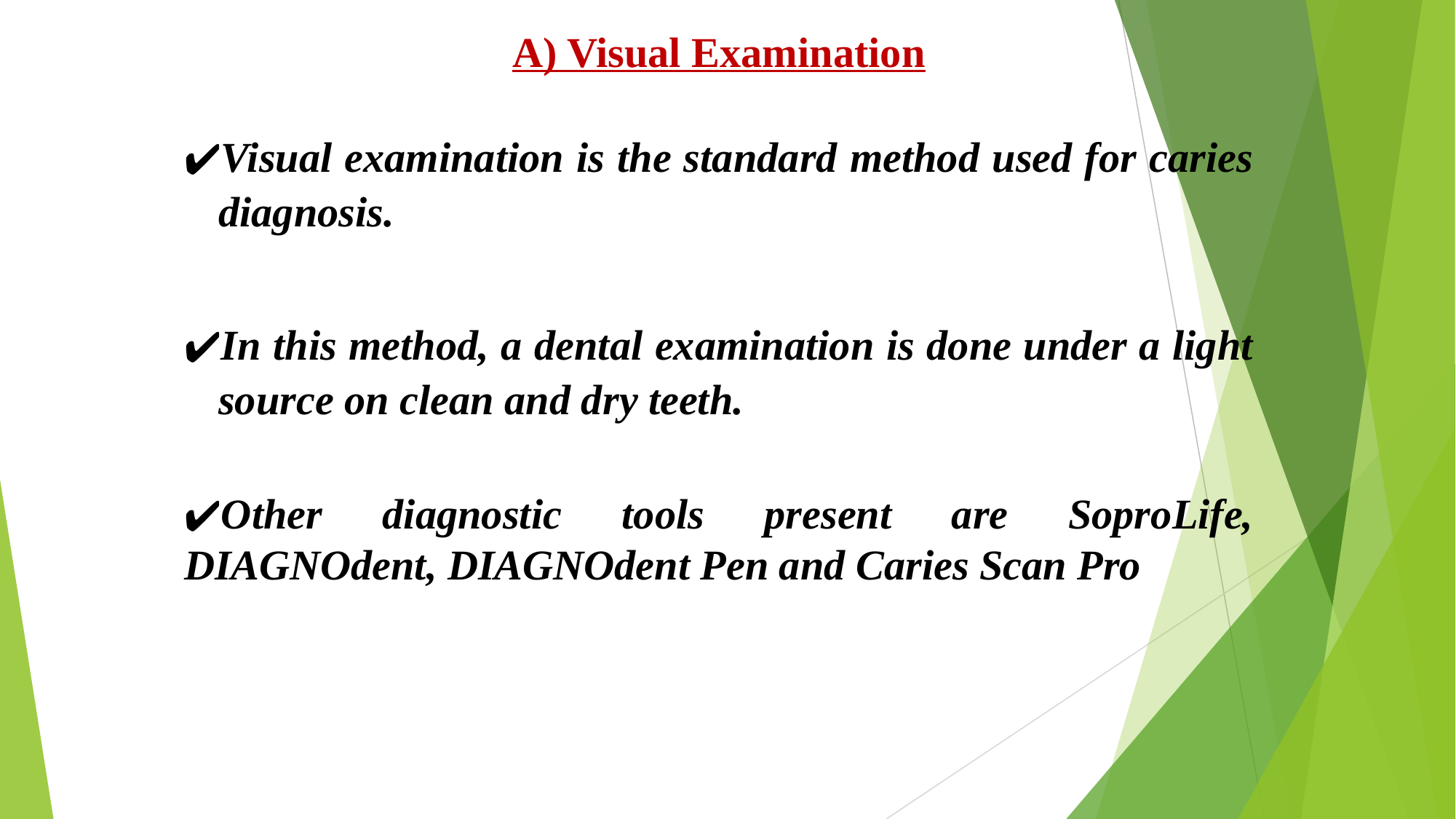

A) Visual Examination

Visual examination is the standard method used for caries diagnosis.

In this method, a dental examination is done under a light source on clean and dry teeth.

Other diagnostic tools present are SoproLife, DIAGNOdent, DIAGNOdent Pen and Caries Scan Pro